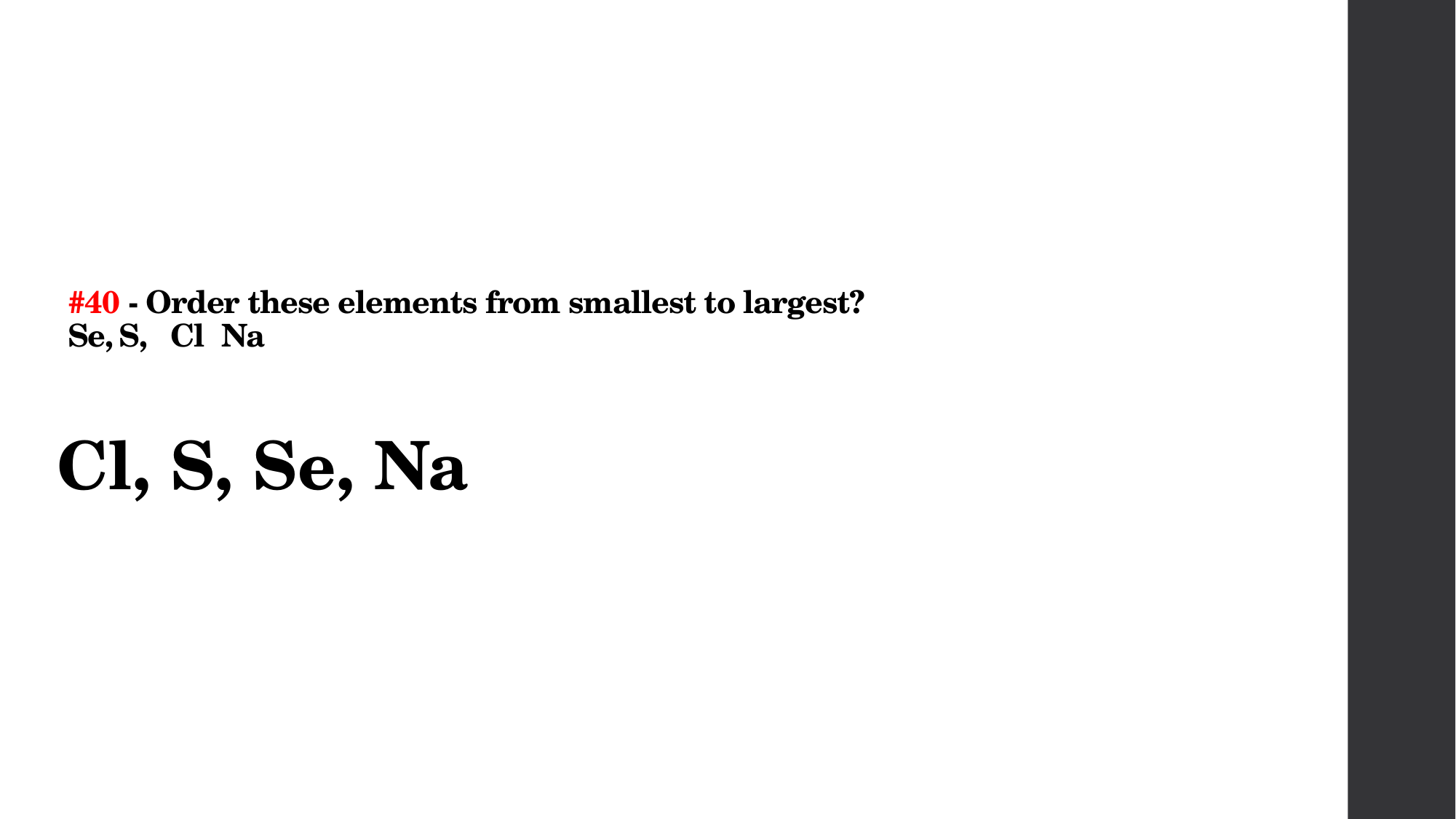

# #40 - Order these elements from smallest to largest? Se,		S,		Cl		Na
Cl, S, Se, Na